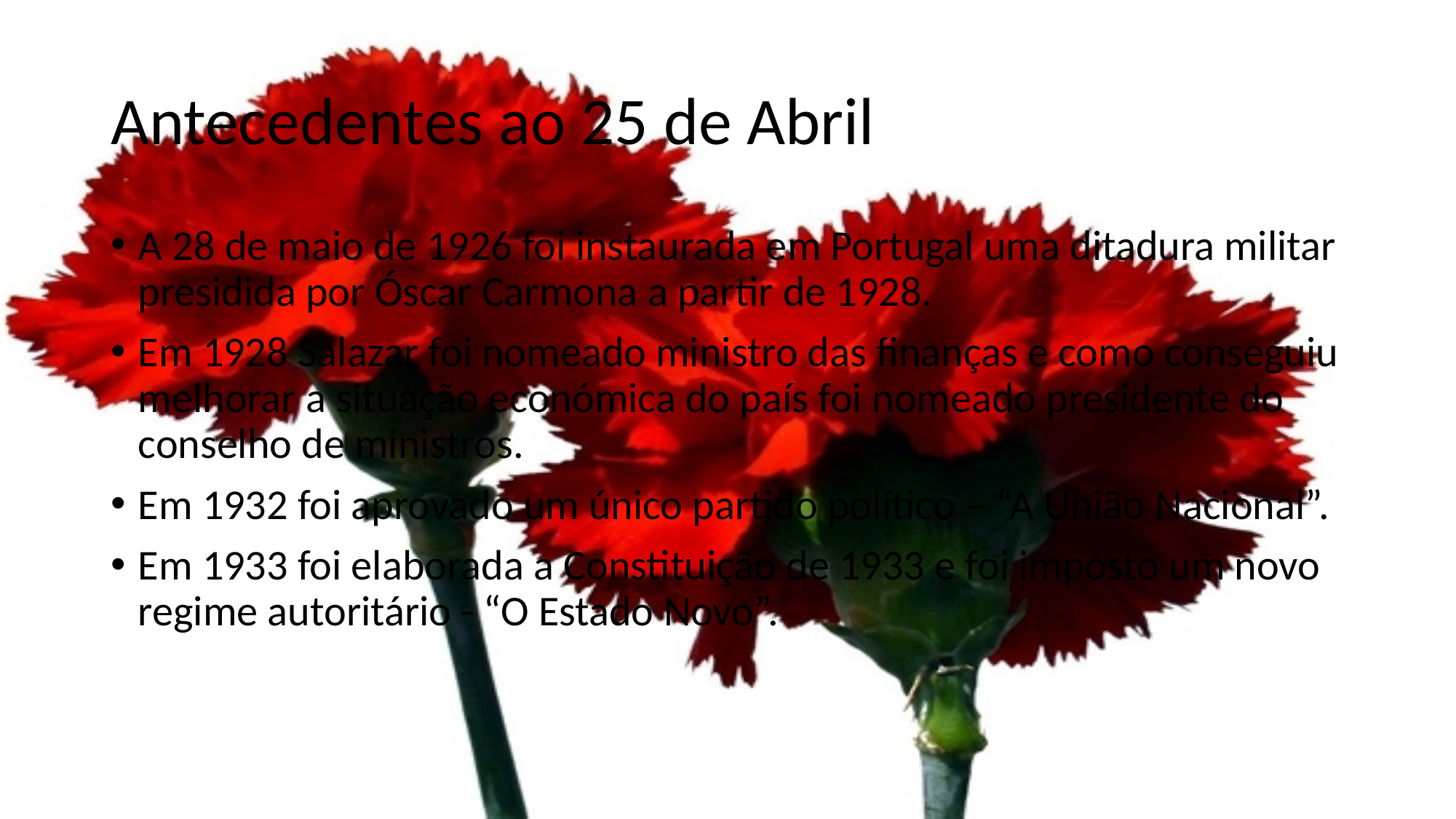

# Antecedentes ao 25 de Abril
A 28 de maio de 1926 foi instaurada em Portugal uma ditadura militar presidida por Óscar Carmona a partir de 1928.
Em 1928 Salazar foi nomeado ministro das finanças e como conseguiu melhorar a situação económica do país foi nomeado presidente do conselho de ministros.
Em 1932 foi aprovado um único partido político – “A União Nacional”.
Em 1933 foi elaborada a Constituição de 1933 e foi imposto um novo regime autoritário - “O Estado Novo”.